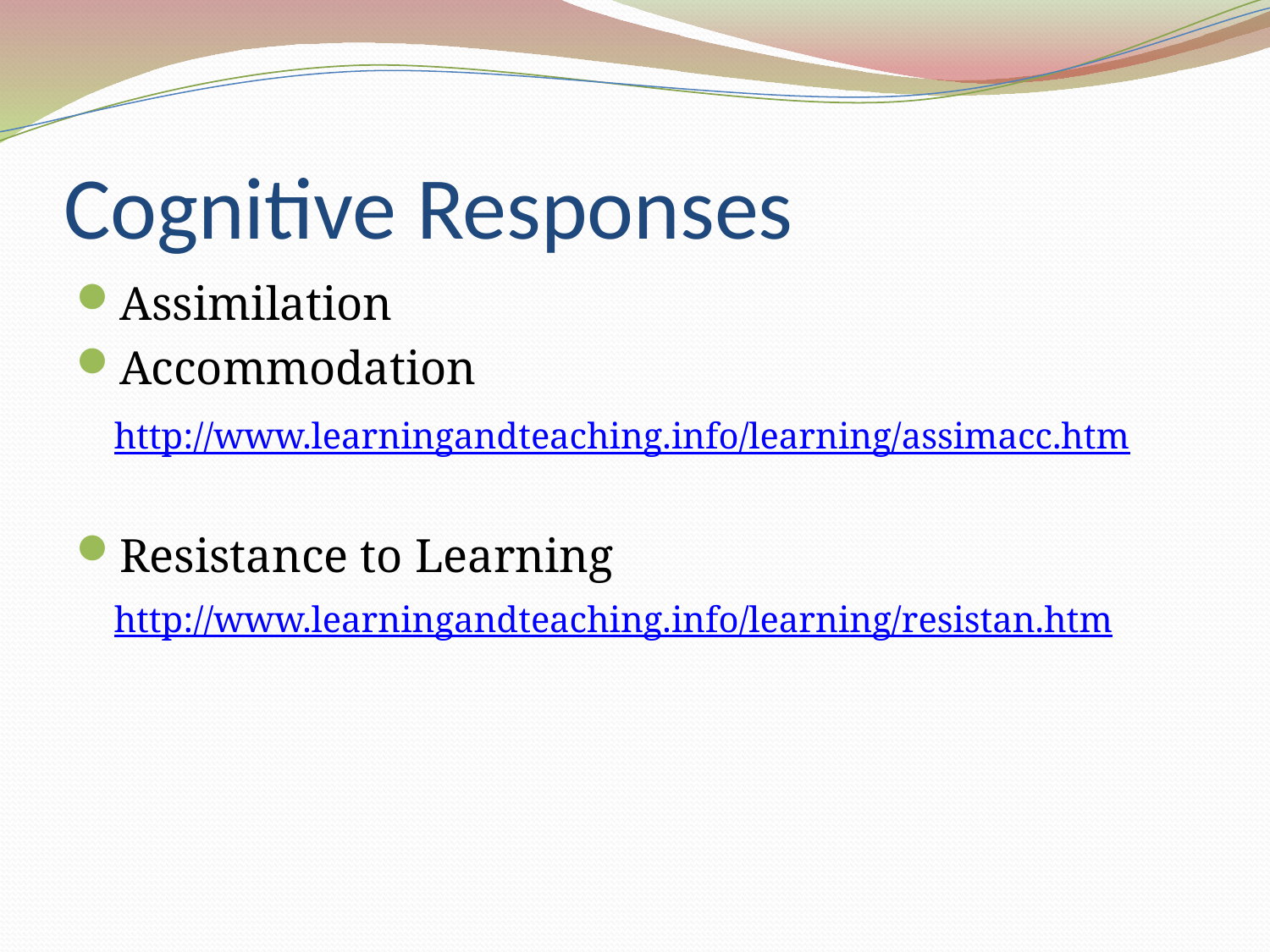

# Cognitive Responses
Assimilation
Accommodation
	http://www.learningandteaching.info/learning/assimacc.htm

Resistance to Learning
	http://www.learningandteaching.info/learning/resistan.htm